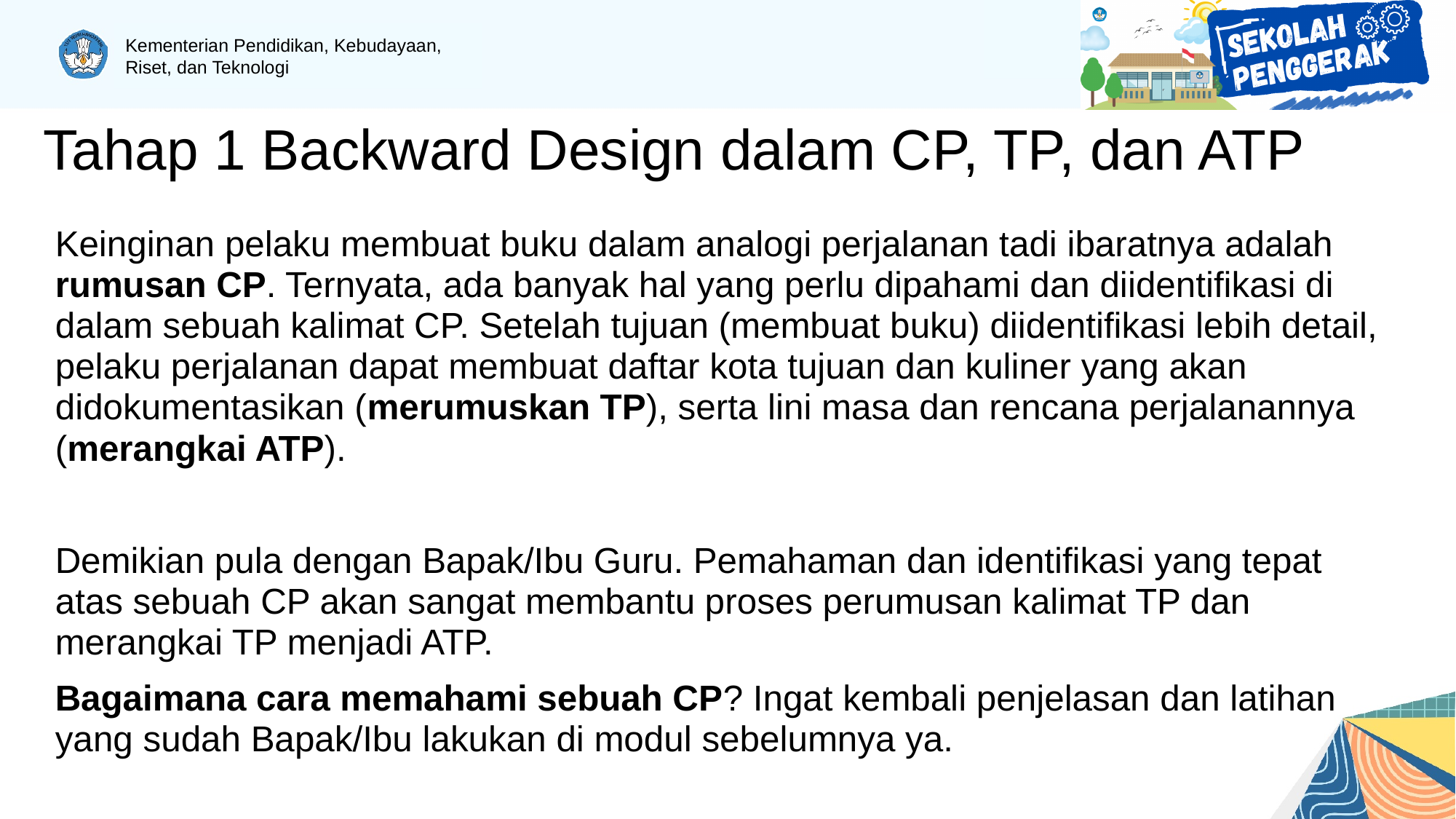

# Tahap 1 Backward Design dalam CP, TP, dan ATP
Keinginan pelaku membuat buku dalam analogi perjalanan tadi ibaratnya adalah rumusan CP. Ternyata, ada banyak hal yang perlu dipahami dan diidentifikasi di dalam sebuah kalimat CP. Setelah tujuan (membuat buku) diidentifikasi lebih detail, pelaku perjalanan dapat membuat daftar kota tujuan dan kuliner yang akan didokumentasikan (merumuskan TP), serta lini masa dan rencana perjalanannya (merangkai ATP).

Demikian pula dengan Bapak/Ibu Guru. Pemahaman dan identifikasi yang tepat atas sebuah CP akan sangat membantu proses perumusan kalimat TP dan merangkai TP menjadi ATP.
Bagaimana cara memahami sebuah CP? Ingat kembali penjelasan dan latihan yang sudah Bapak/Ibu lakukan di modul sebelumnya ya.